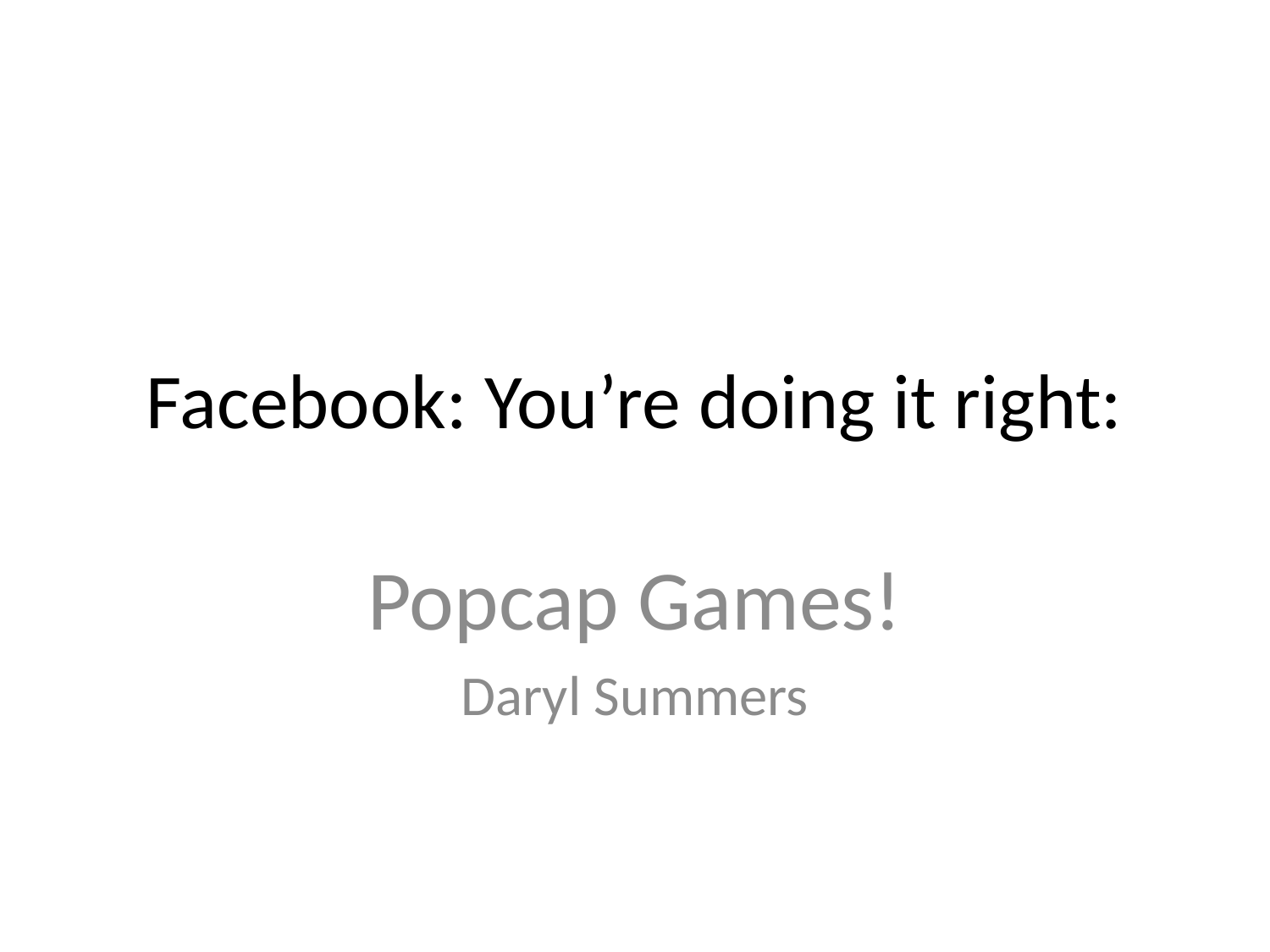

# Facebook: You’re doing it right:
Popcap Games!
Daryl Summers